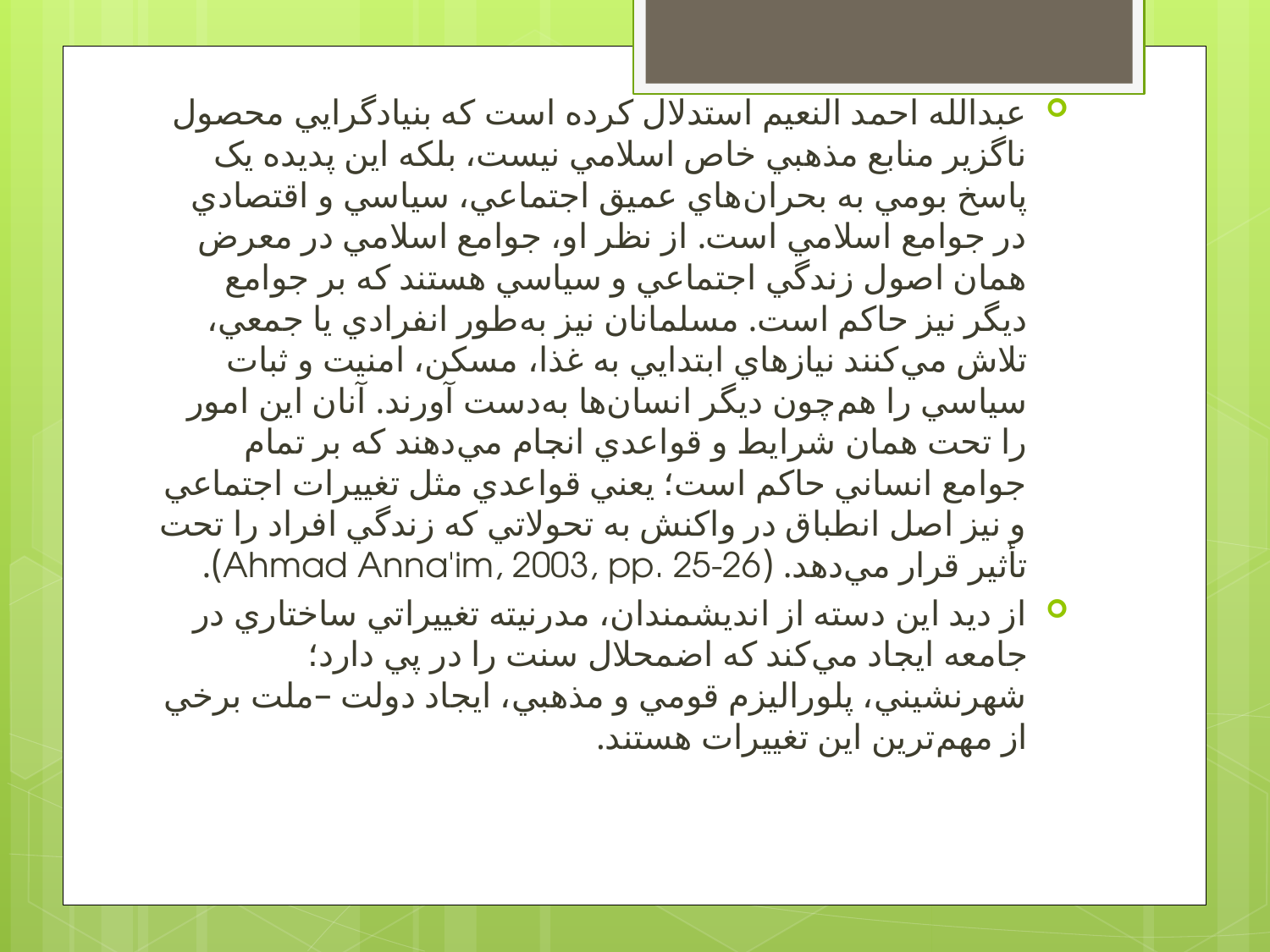

عبدالله احمد النعيم استدلال کرده است که بنيادگرايي محصول ناگزير منابع مذهبي خاص اسلامي نيست، بلکه اين پديده يک پاسخ بومي به بحران‌هاي عميق اجتماعي، سياسي و اقتصادي در جوامع اسلامي است. از نظر او، جوامع اسلامي در معرض همان اصول زندگي اجتماعي و سياسي هستند که بر جوامع ديگر نيز حاکم است. مسلمانان نيز به‌طور انفرادي يا جمعي، تلاش مي‌کنند نيازهاي ابتدايي به غذا، مسکن، امنيت و ثبات سياسي را هم‌چون ديگر انسان‌ها به‌دست آورند. آنان اين امور را تحت همان شرايط و قواعدي انجام مي‌دهند که بر تمام جوامع انساني حاکم است؛ يعني قواعدي مثل تغييرات اجتماعي و نيز اصل انطباق در واکنش به تحولاتي که زندگي افراد را تحت تأثير قرار مي‌دهد. (Ahmad Anna'im, 2003, pp. 25-26).
از ديد اين دسته از انديشمندان، مدرنيته تغييراتي ساختاري در جامعه ايجاد مي‌کند که اضمحلال سنت را در پي دارد؛ شهرنشيني، پلوراليزم قومي و مذهبي، ايجاد دولت –ملت برخي از مهم‌ترين اين تغييرات هستند.
#